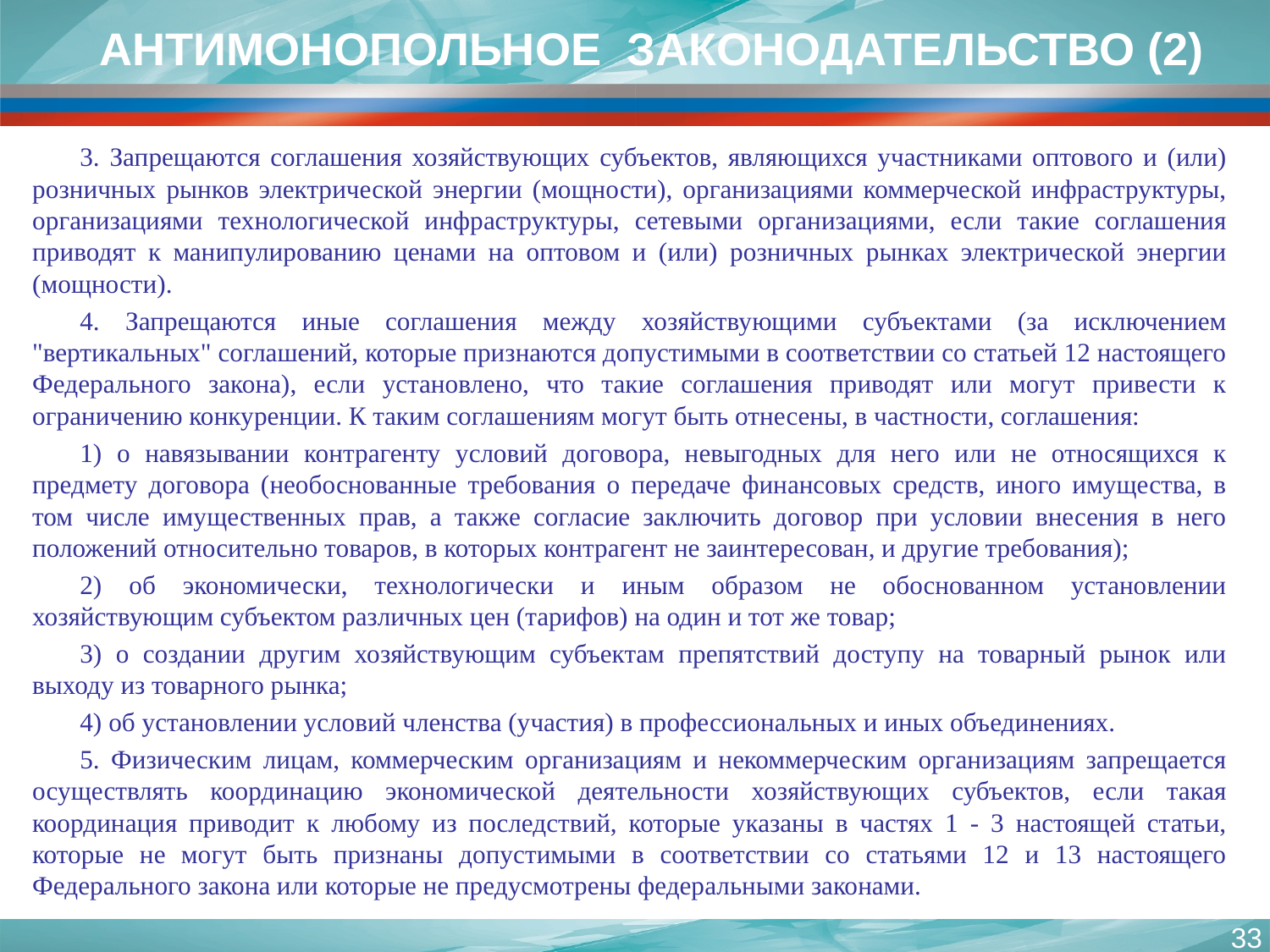

АНТИМОНОПОЛЬНОЕ  ЗАКОНОДАТЕЛЬСТВО (2)
3. Запрещаются соглашения хозяйствующих субъектов, являющихся участниками оптового и (или) розничных рынков электрической энергии (мощности), организациями коммерческой инфраструктуры, организациями технологической инфраструктуры, сетевыми организациями, если такие соглашения приводят к манипулированию ценами на оптовом и (или) розничных рынках электрической энергии (мощности).
4. Запрещаются иные соглашения между хозяйствующими субъектами (за исключением "вертикальных" соглашений, которые признаются допустимыми в соответствии со статьей 12 настоящего Федерального закона), если установлено, что такие соглашения приводят или могут привести к ограничению конкуренции. К таким соглашениям могут быть отнесены, в частности, соглашения:
1) о навязывании контрагенту условий договора, невыгодных для него или не относящихся к предмету договора (необоснованные требования о передаче финансовых средств, иного имущества, в том числе имущественных прав, а также согласие заключить договор при условии внесения в него положений относительно товаров, в которых контрагент не заинтересован, и другие требования);
2) об экономически, технологически и иным образом не обоснованном установлении хозяйствующим субъектом различных цен (тарифов) на один и тот же товар;
3) о создании другим хозяйствующим субъектам препятствий доступу на товарный рынок или выходу из товарного рынка;
4) об установлении условий членства (участия) в профессиональных и иных объединениях.
5. Физическим лицам, коммерческим организациям и некоммерческим организациям запрещается осуществлять координацию экономической деятельности хозяйствующих субъектов, если такая координация приводит к любому из последствий, которые указаны в частях 1 - 3 настоящей статьи, которые не могут быть признаны допустимыми в соответствии со статьями 12 и 13 настоящего Федерального закона или которые не предусмотрены федеральными законами.
33